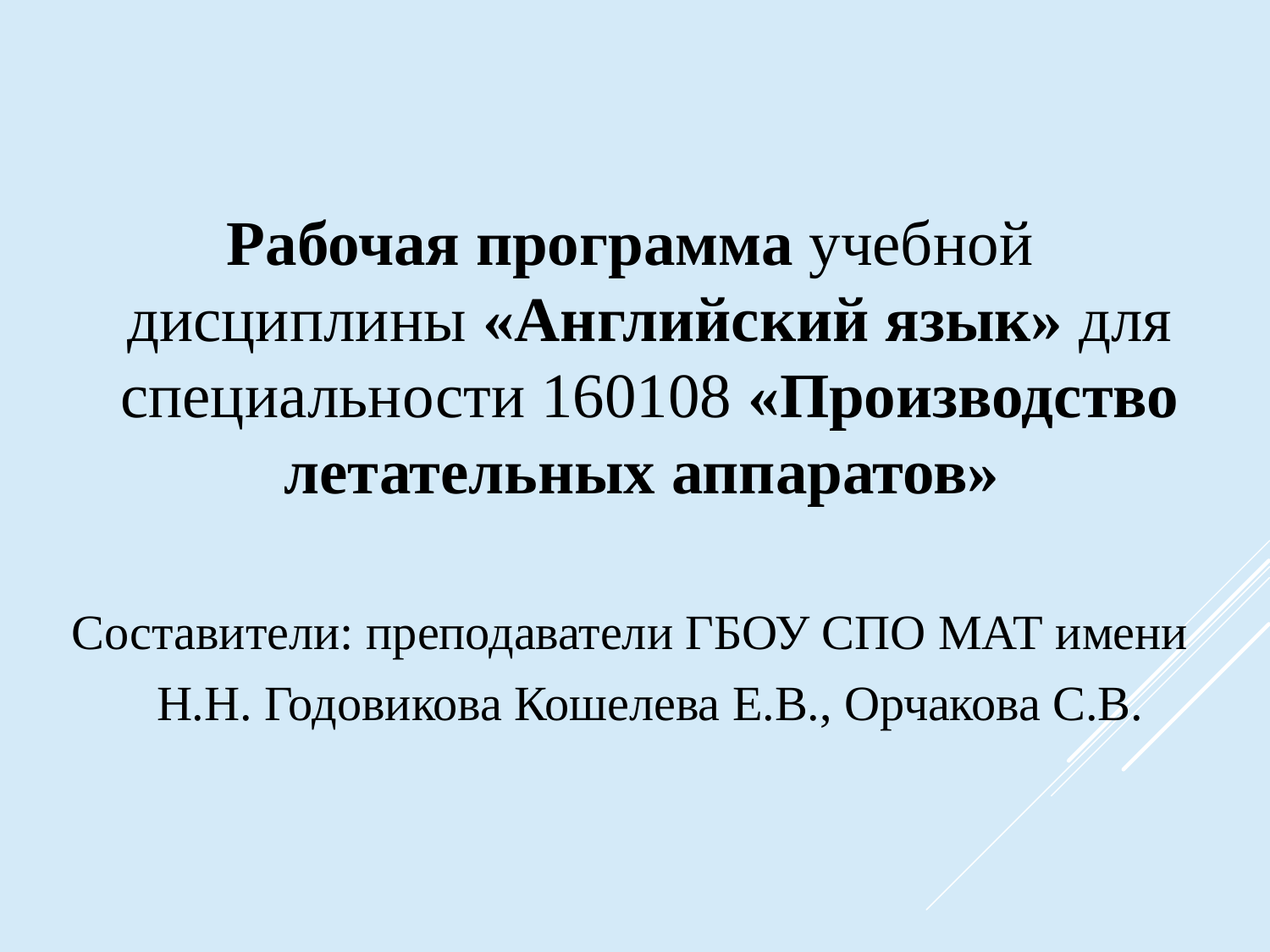

Рабочая программа учебной дисциплины «Английский язык» для специальности 160108 «Производство летательных аппаратов»

Составители: преподаватели ГБОУ СПО МАТ имени Н.Н. Годовикова Кошелева Е.В., Орчакова С.В.